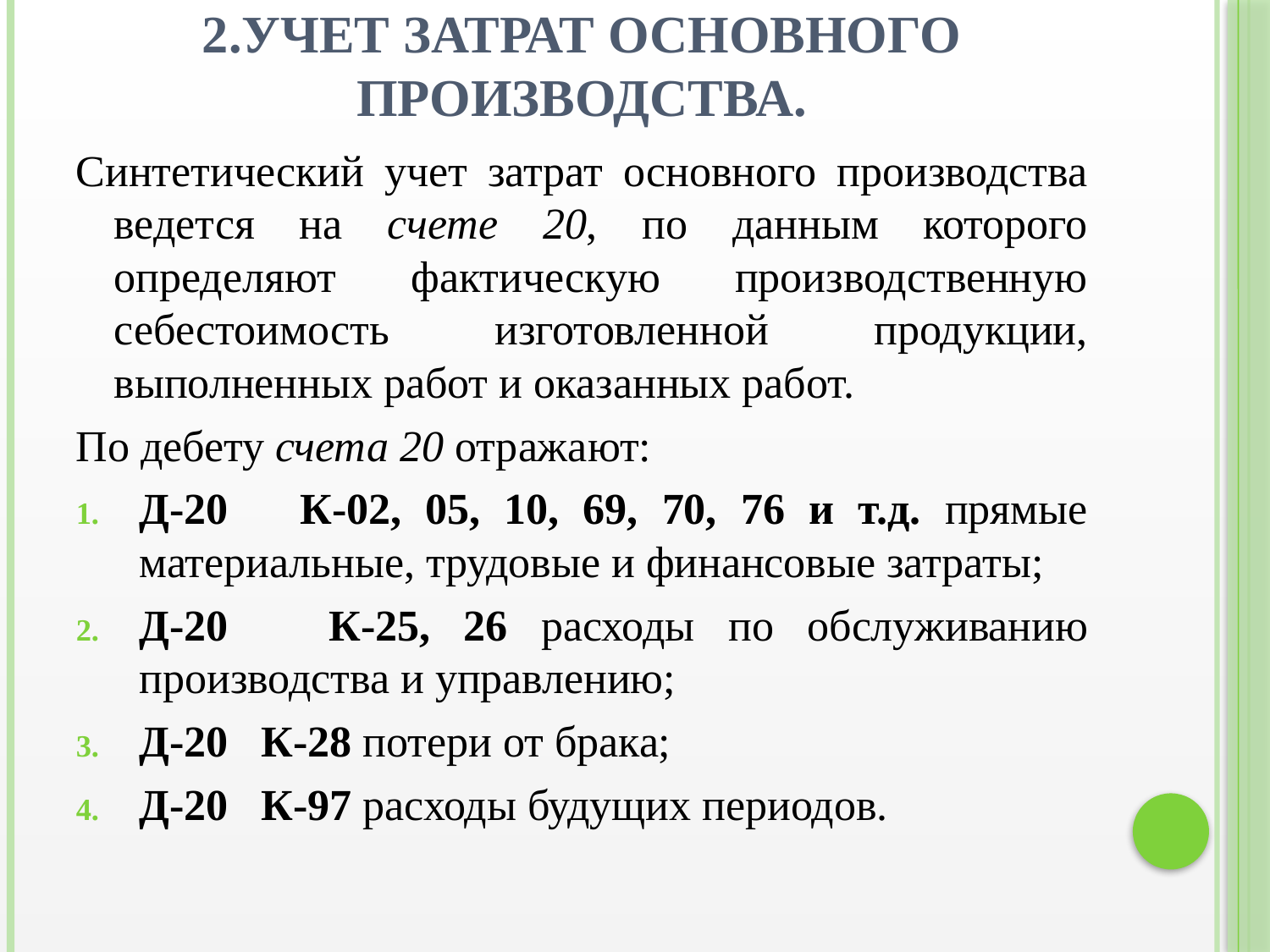

# 2.Учет затрат основного производства.
Синтетический учет затрат основного производства ведется на счете 20, по данным которого определяют фактическую производственную себестоимость изготовленной продукции, выполненных работ и оказанных работ.
По дебету счета 20 отражают:
Д-20   К-02, 05, 10, 69, 70, 76 и т.д. прямые материальные, трудовые и финансовые затраты;
Д-20   К-25, 26 расходы по обслуживанию производства и управлению;
Д-20   К-28 потери от брака;
Д-20   К-97 расходы будущих периодов.